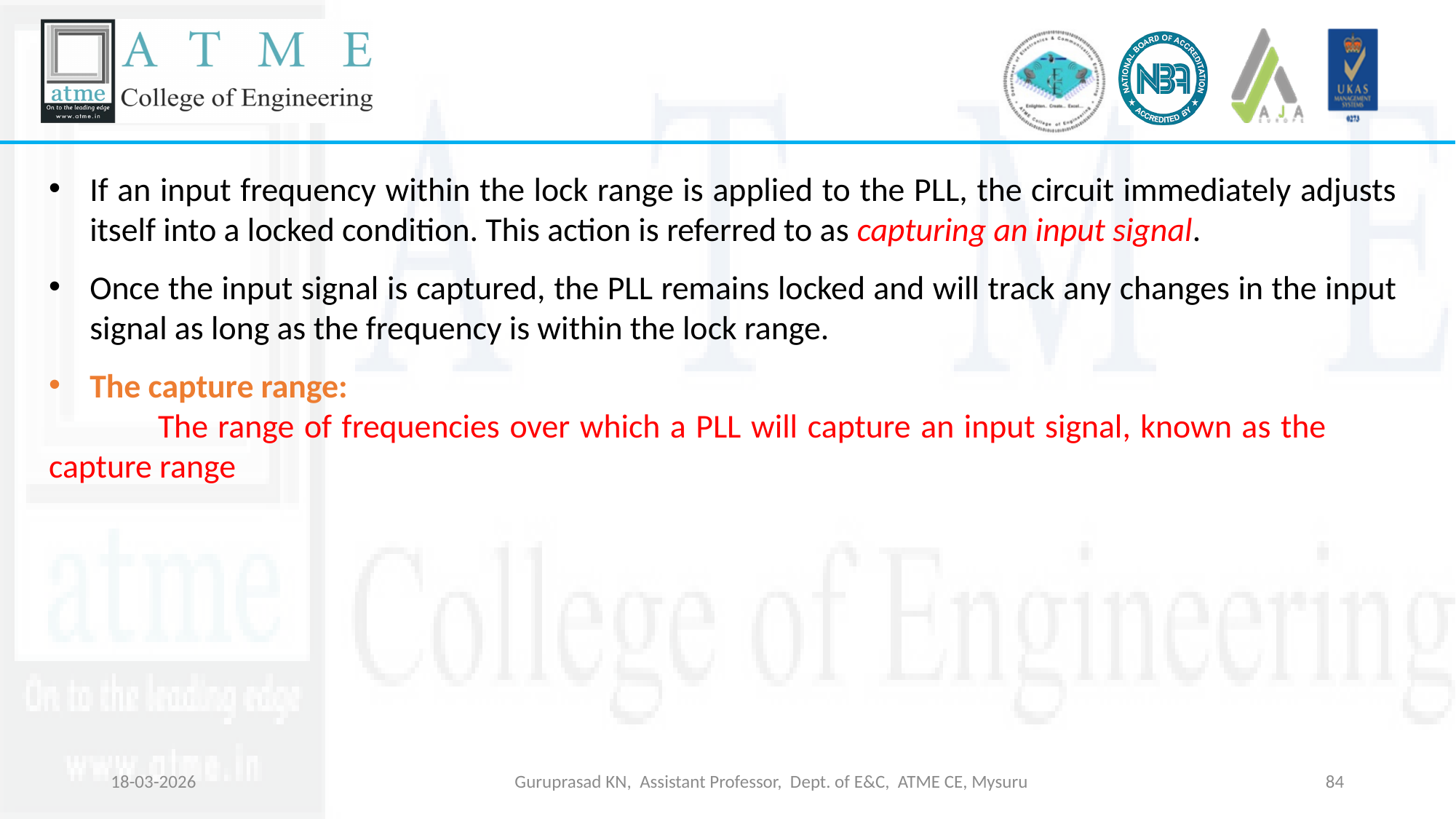

If an input frequency within the lock range is applied to the PLL, the circuit immediately adjusts itself into a locked condition. This action is referred to as capturing an input signal.

Once the input signal is captured, the PLL remains locked and will track any changes in the input signal as long as the frequency is within the lock range.

The capture range:
	The range of frequencies over which a PLL will capture an input signal, known as the 	capture range

18-03-2026
Guruprasad KN,  Assistant Professor,  Dept. of E&C,  ATME CE, Mysuru
84